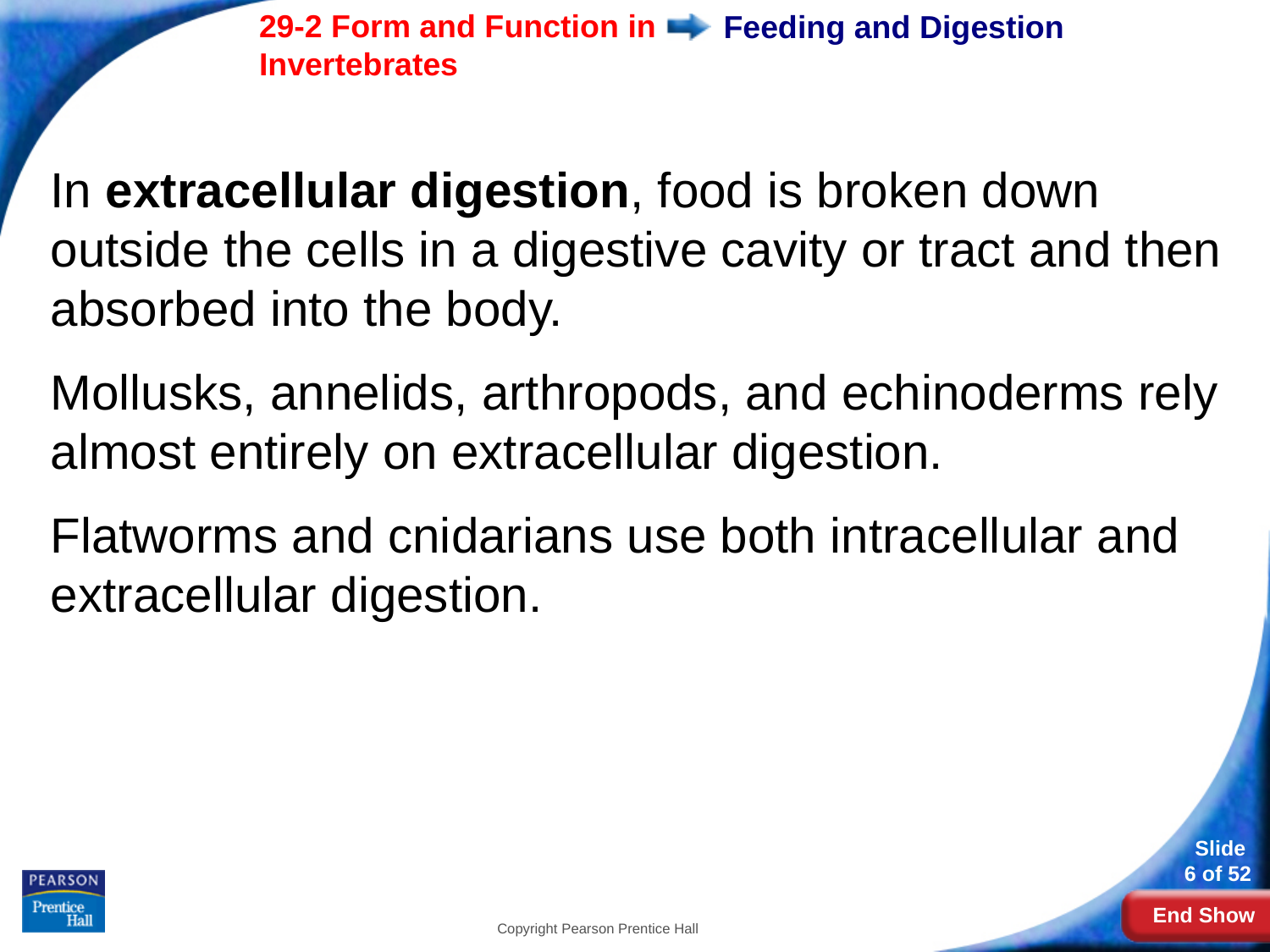

# Feeding and Digestion
In extracellular digestion, food is broken down outside the cells in a digestive cavity or tract and then absorbed into the body.
Mollusks, annelids, arthropods, and echinoderms rely almost entirely on extracellular digestion.
Flatworms and cnidarians use both intracellular and extracellular digestion.
Copyright Pearson Prentice Hall